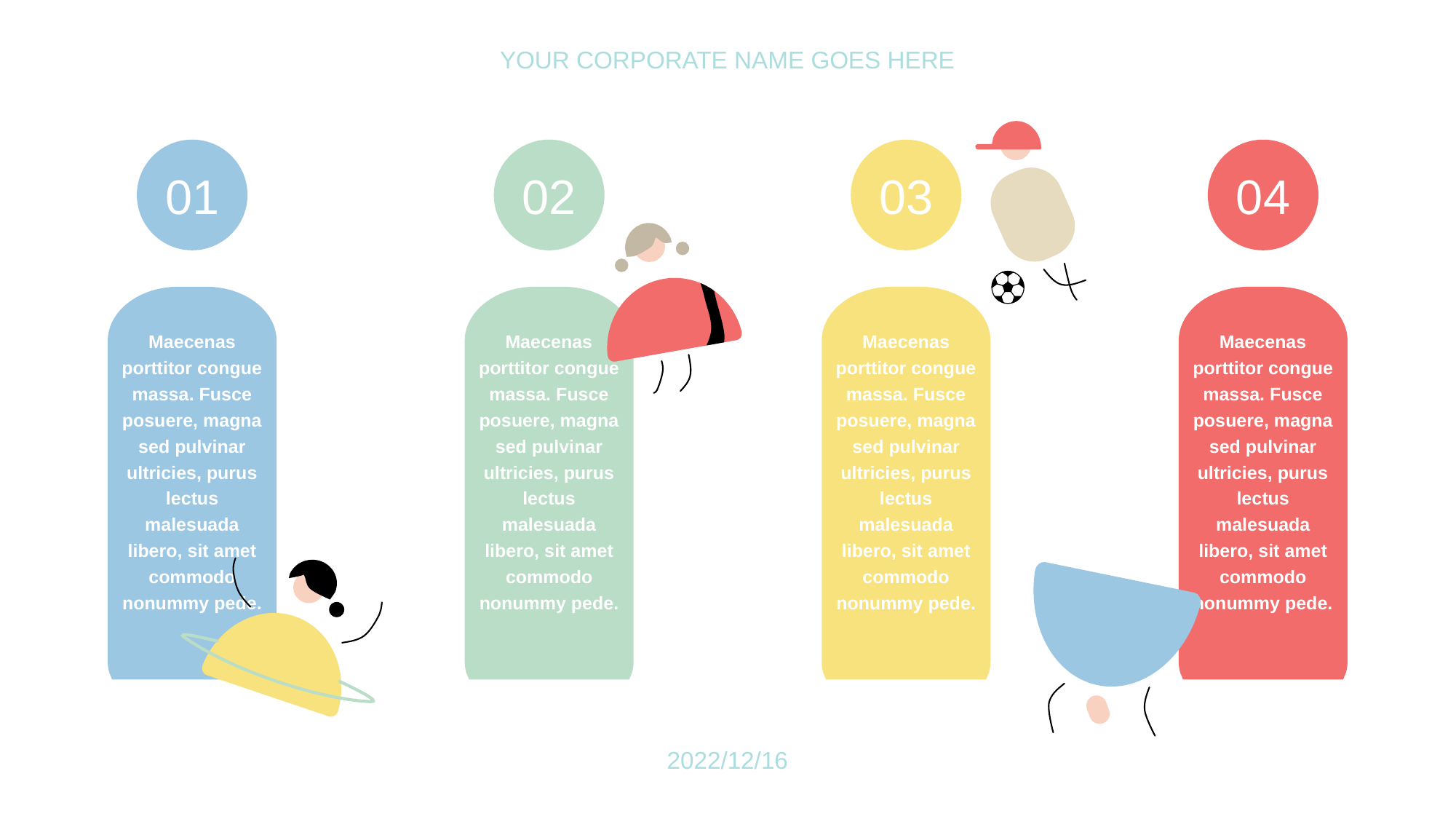

YOUR CORPORATE NAME GOES HERE

01

Maecenas porttitor congue massa. Fusce posuere, magna sed pulvinar ultricies, purus lectus malesuada libero, sit amet commodo nonummy pede.
02

Maecenas porttitor congue massa. Fusce posuere, magna sed pulvinar ultricies, purus lectus malesuada libero, sit amet commodo nonummy pede.
03

Maecenas porttitor congue massa. Fusce posuere, magna sed pulvinar ultricies, purus lectus malesuada libero, sit amet commodo nonummy pede.
04

Maecenas porttitor congue massa. Fusce posuere, magna sed pulvinar ultricies, purus lectus malesuada libero, sit amet commodo nonummy pede.

2022/12/16